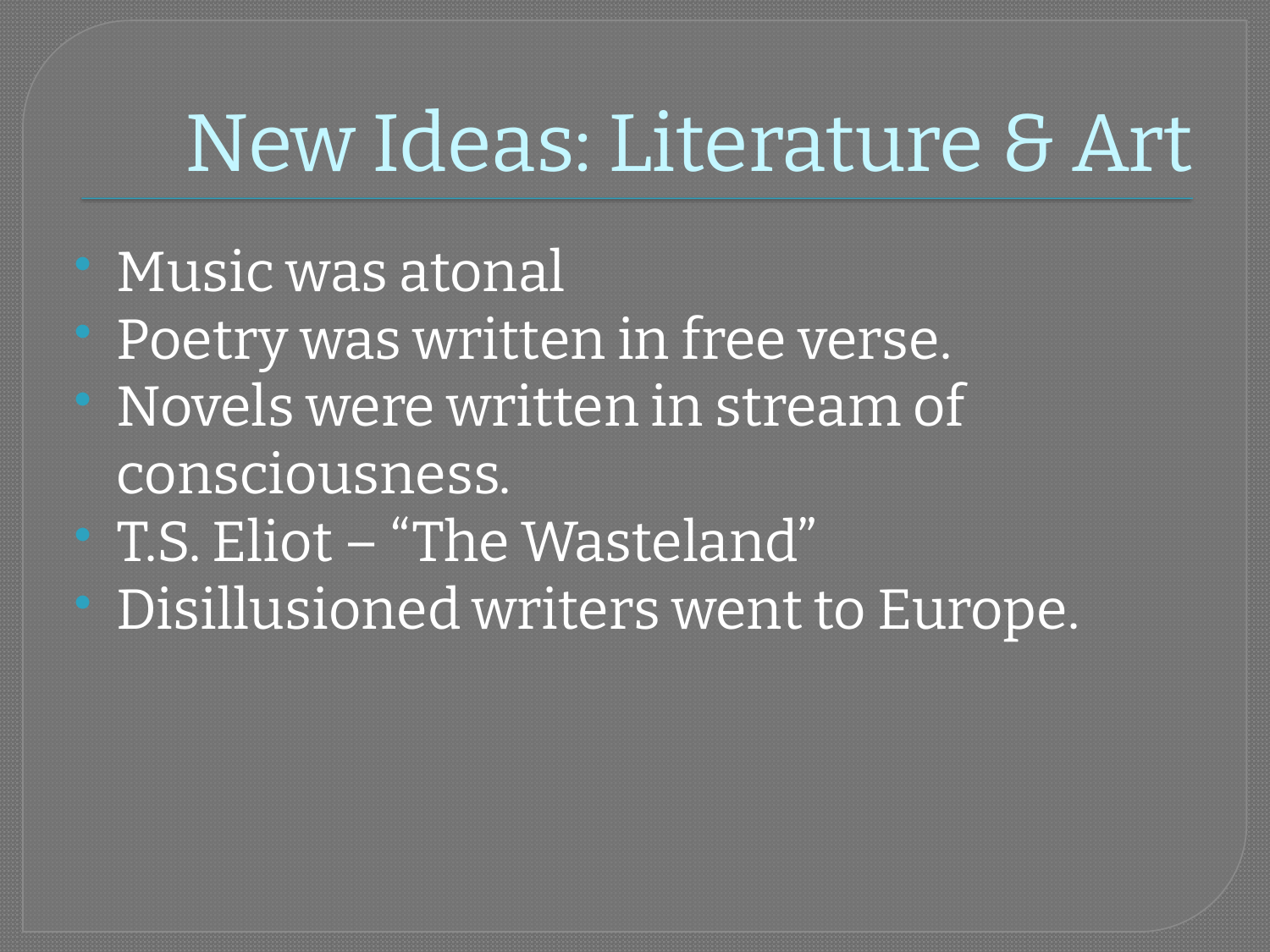

# New Ideas: Literature & Art
Music was atonal
Poetry was written in free verse.
Novels were written in stream of consciousness.
T.S. Eliot – “The Wasteland”
Disillusioned writers went to Europe.